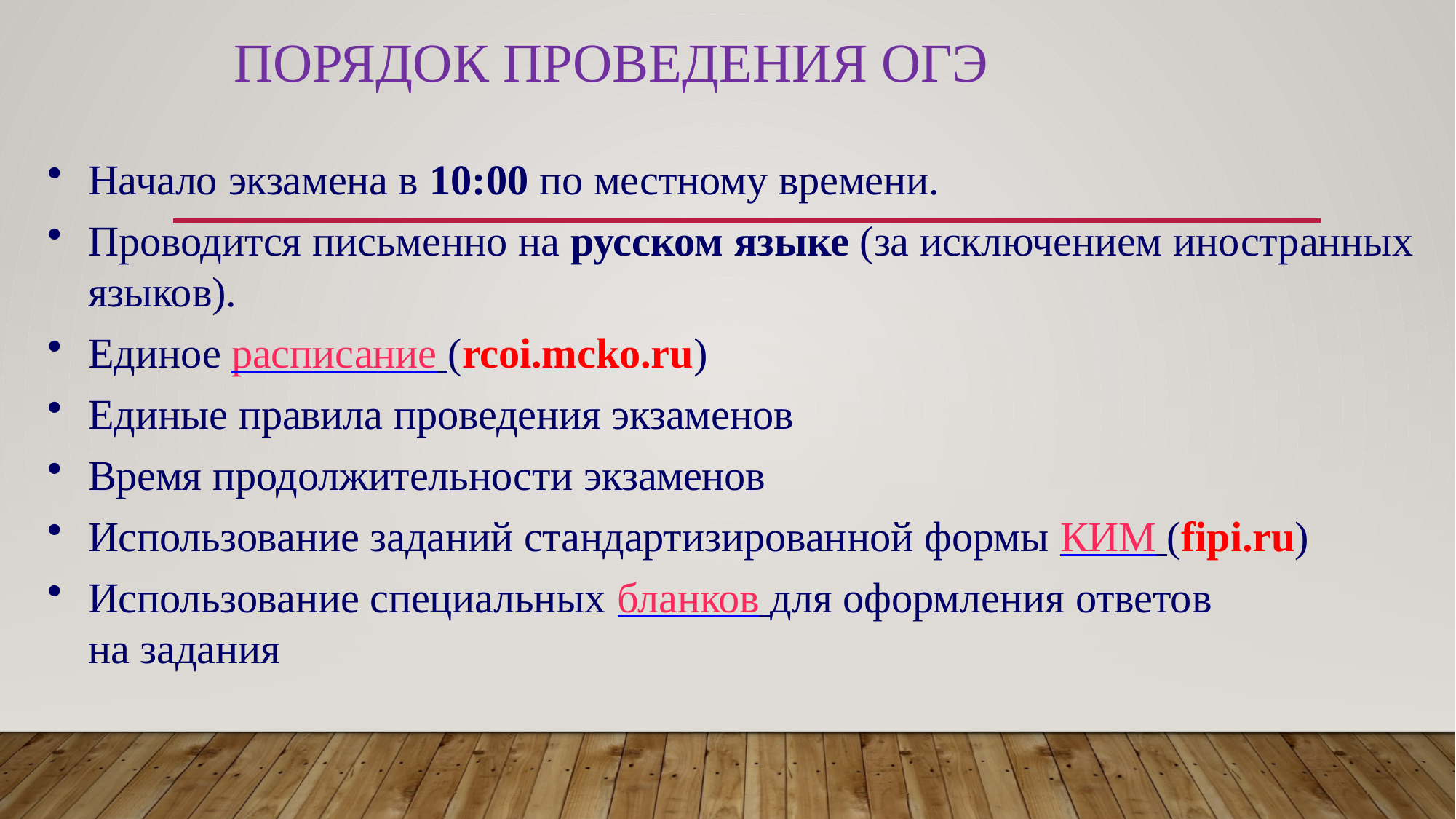

# Порядок проведения ОГЭ
Начало экзамена в 10:00 по местному времени.
Проводится письменно на русском языке (за исключением иностранных  языков).
Единое расписание (rcoi.mcko.ru)
Единые правила проведения экзаменов
Время продолжительности экзаменов
Использование заданий стандартизированной формы КИМ (fipi.ru)
Использование специальных бланков для оформления ответов  на задания